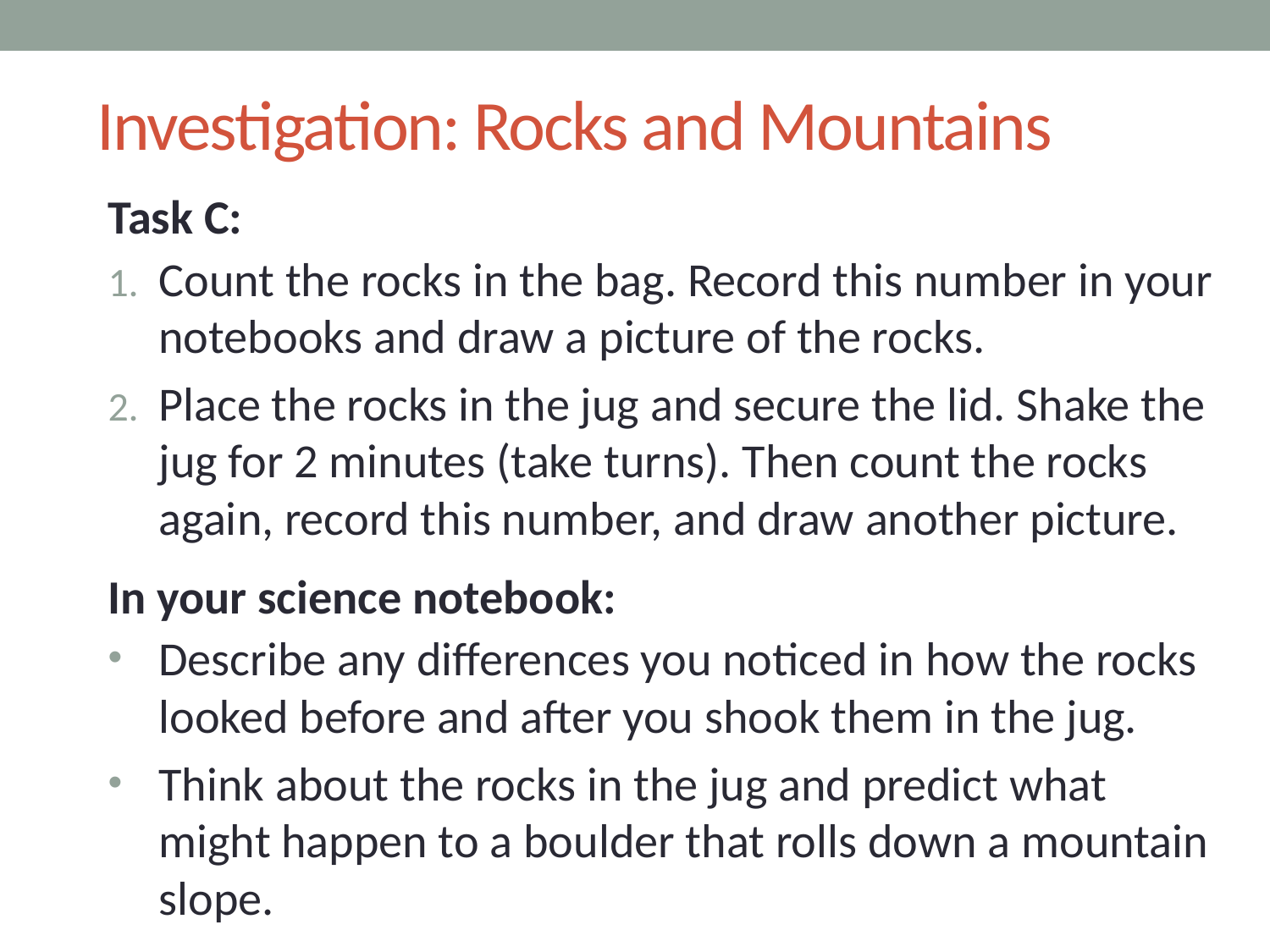

# Investigation: Rocks and Mountains
Task C:
Count the rocks in the bag. Record this number in your notebooks and draw a picture of the rocks.
Place the rocks in the jug and secure the lid. Shake the jug for 2 minutes (take turns). Then count the rocks again, record this number, and draw another picture.
In your science notebook:
Describe any differences you noticed in how the rocks looked before and after you shook them in the jug.
Think about the rocks in the jug and predict what might happen to a boulder that rolls down a mountain slope.